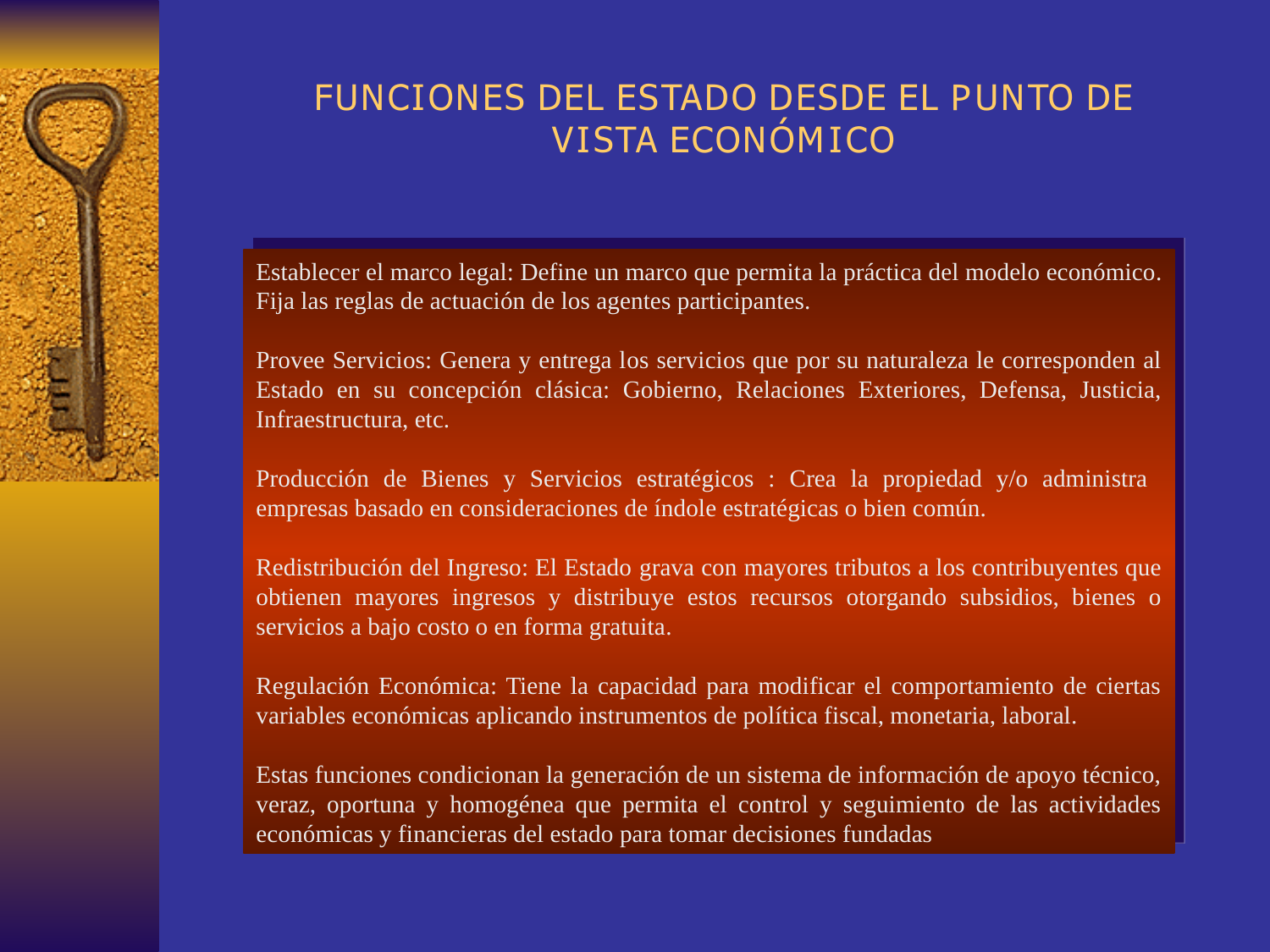

# FUNCIONES DEL ESTADO DESDE EL PUNTO DE VISTA ECONÓMICO
Establecer el marco legal: Define un marco que permita la práctica del modelo económico. Fija las reglas de actuación de los agentes participantes.

Provee Servicios: Genera y entrega los servicios que por su naturaleza le corresponden al Estado en su concepción clásica: Gobierno, Relaciones Exteriores, Defensa, Justicia, Infraestructura, etc.

Producción de Bienes y Servicios estratégicos : Crea la propiedad y/o administra  empresas basado en consideraciones de índole estratégicas o bien común.

Redistribución del Ingreso: El Estado grava con mayores tributos a los contribuyentes que obtienen mayores ingresos y distribuye estos recursos otorgando subsidios, bienes o servicios a bajo costo o en forma gratuita.

Regulación Económica: Tiene la capacidad para modificar el comportamiento de ciertas variables económicas aplicando instrumentos de política fiscal, monetaria, laboral.

Estas funciones condicionan la generación de un sistema de información de apoyo técnico, veraz, oportuna y homogénea que permita el control y seguimiento de las actividades económicas y financieras del estado para tomar decisiones fundadas